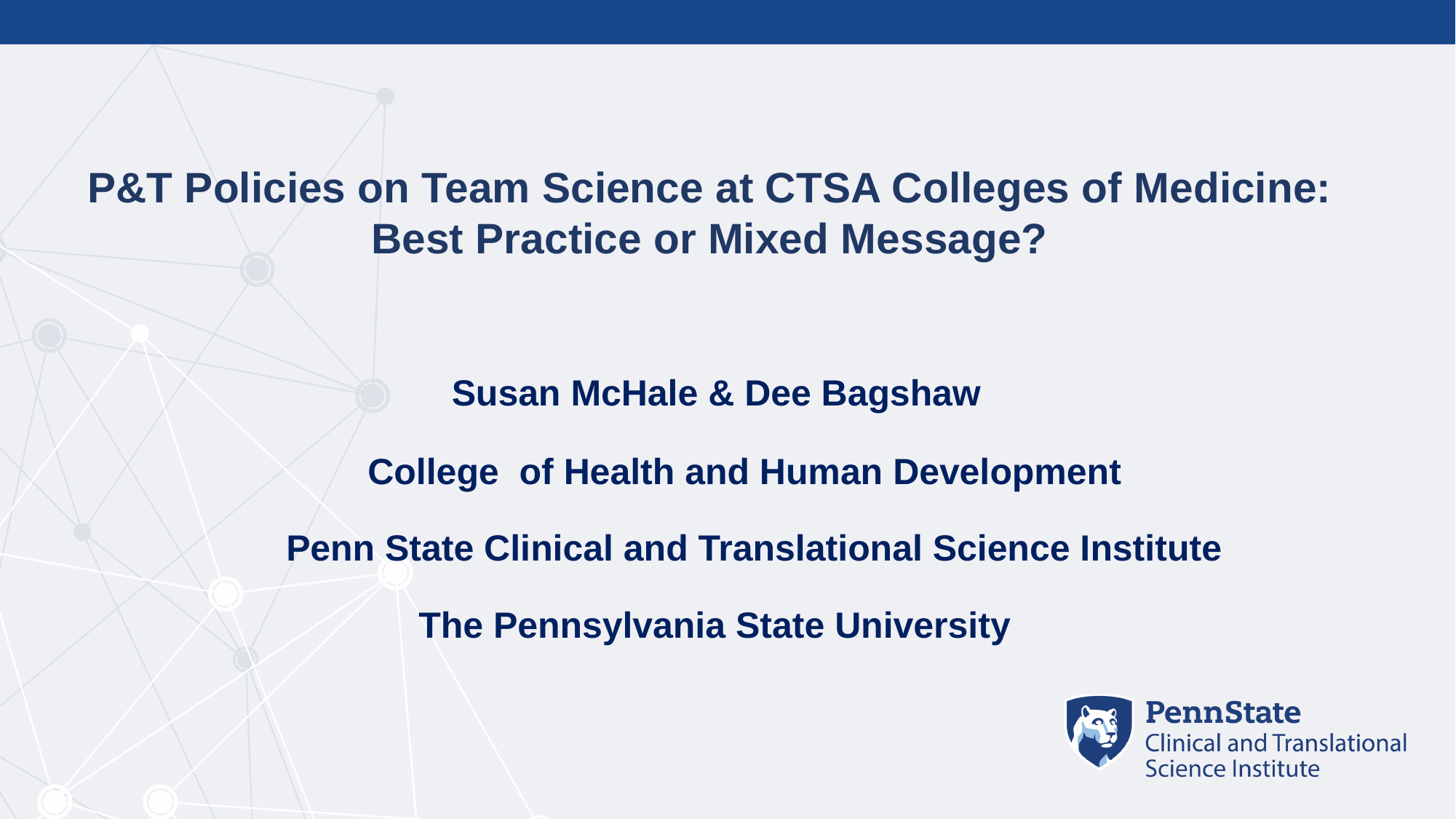

# P&T Policies on Team Science at CTSA Colleges of Medicine: Best Practice or Mixed Message?
              Susan McHale & Dee Bagshaw
        College  of Health and Human Development
Penn State Clinical and Translational Science Institute
             The Pennsylvania State University